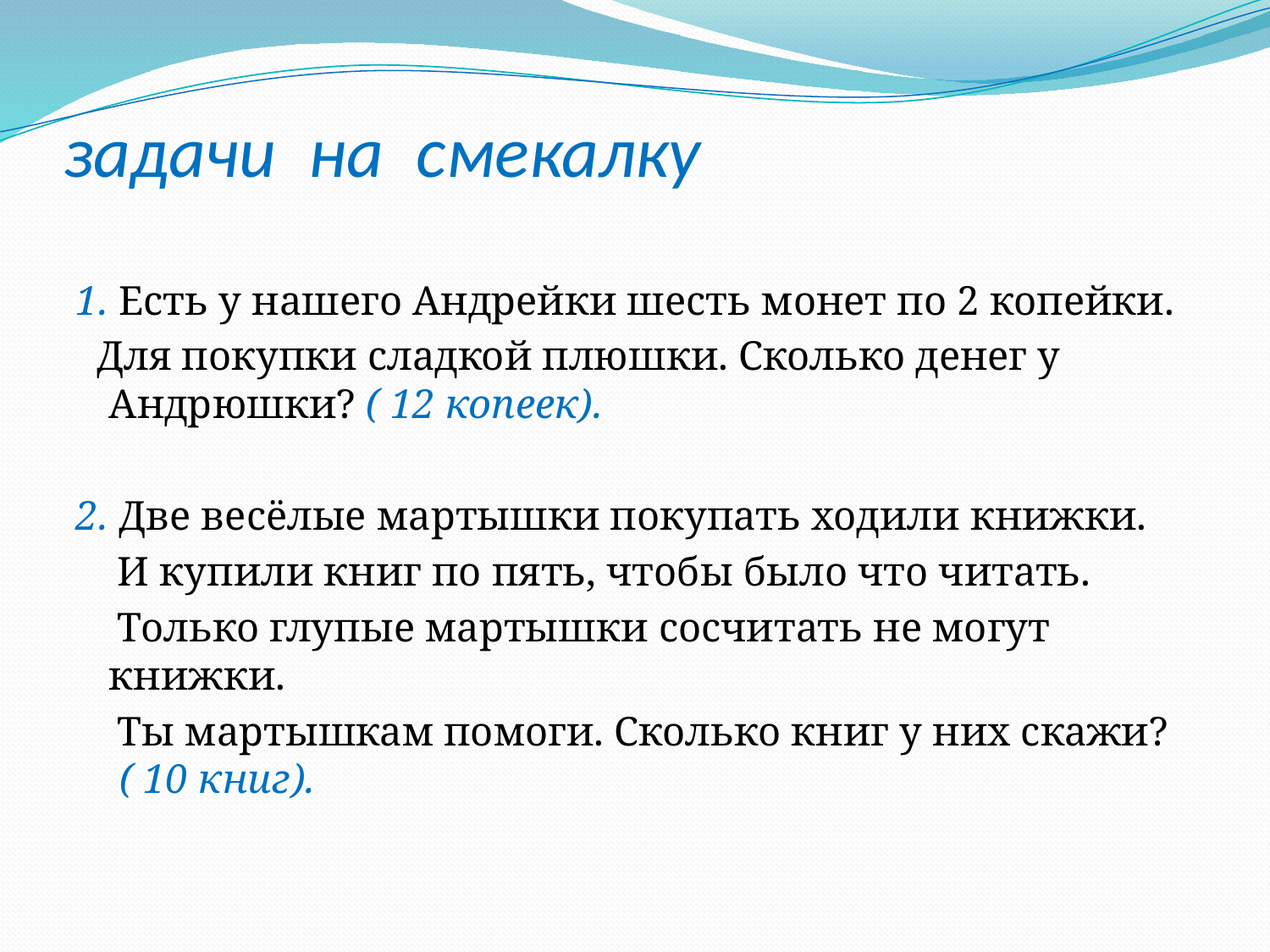

# задачи  на  смекалку
1. Есть у нашего Андрейки шесть монет по 2 копейки.
  Для покупки сладкой плюшки. Сколько денег у Андрюшки? ( 12 копеек).

2. Две весёлые мартышки покупать ходили книжки.
    И купили книг по пять, чтобы было что читать.
    Только глупые мартышки сосчитать не могут книжки.
    Ты мартышкам помоги. Сколько книг у них скажи?    ( 10 книг).